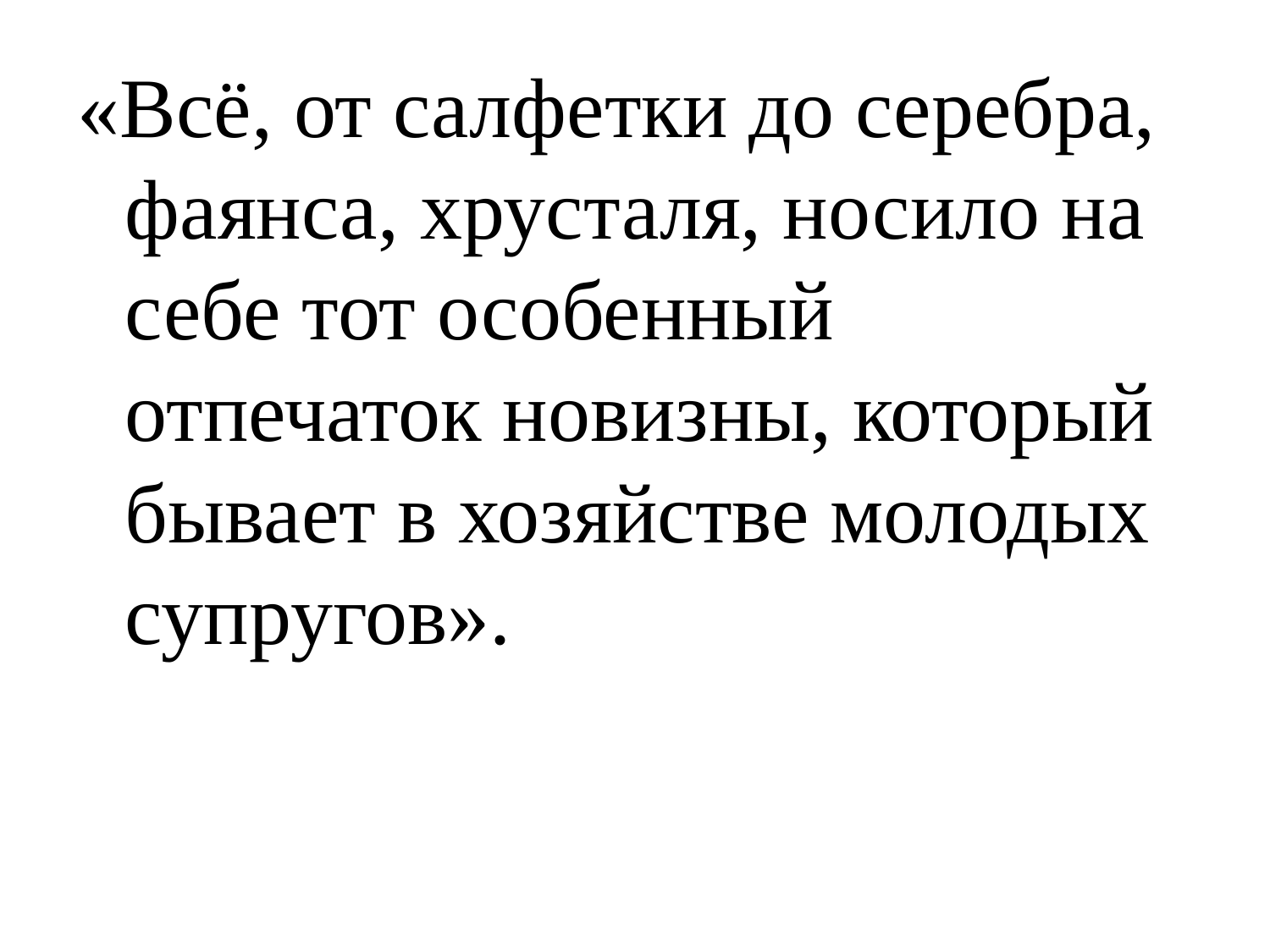

#
«Всё, от салфетки до серебра, фаянса, хрусталя, носило на себе тот особенный отпечаток новизны, который бывает в хозяйстве молодых супругов».